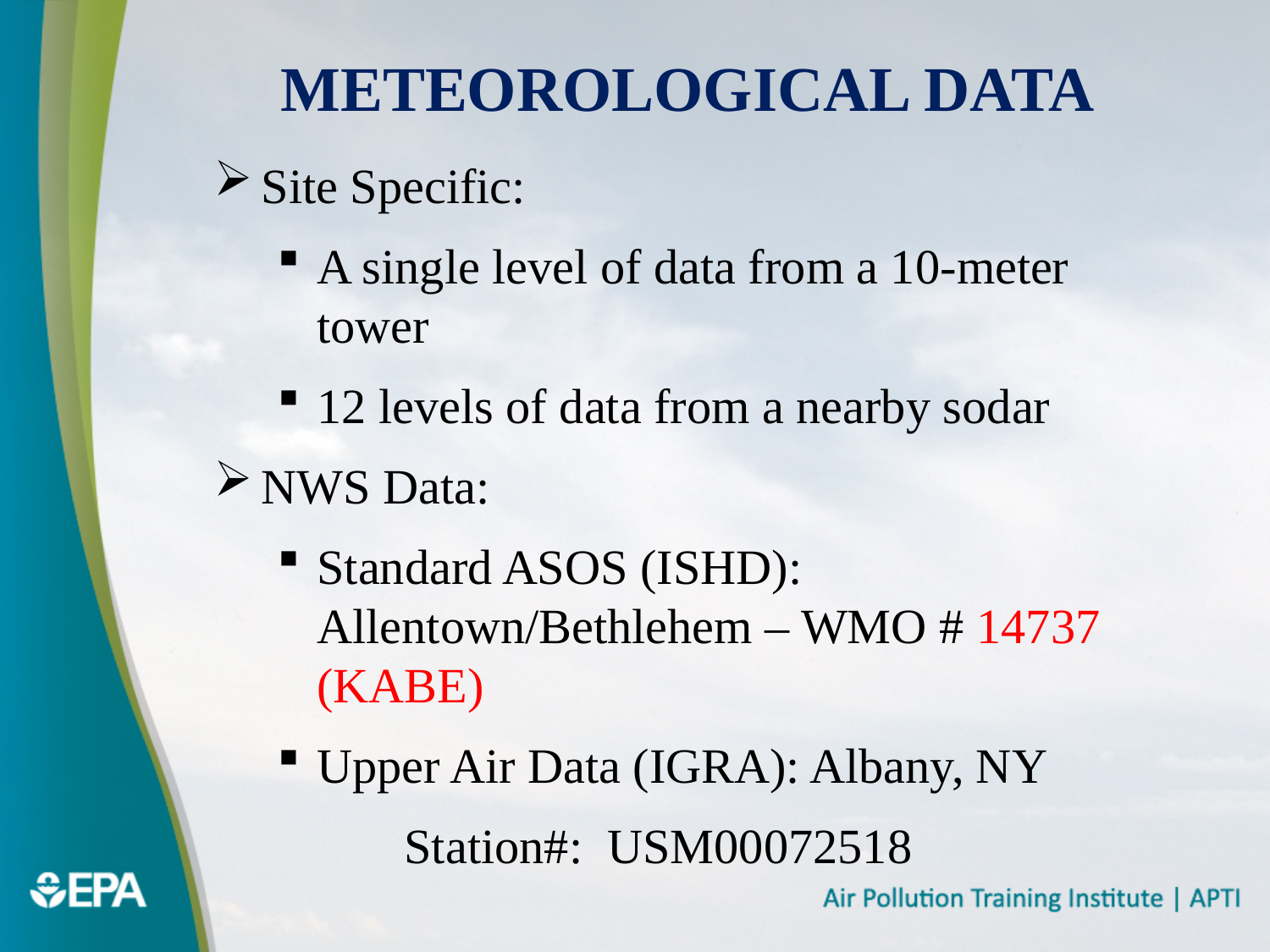

# Meteorological Data
Site Specific:
A single level of data from a 10-meter tower
12 levels of data from a nearby sodar
NWS Data:
Standard ASOS (ISHD): Allentown/Bethlehem – WMO # 14737 (KABE)
Upper Air Data (IGRA): Albany, NY
	Station#:  USM00072518